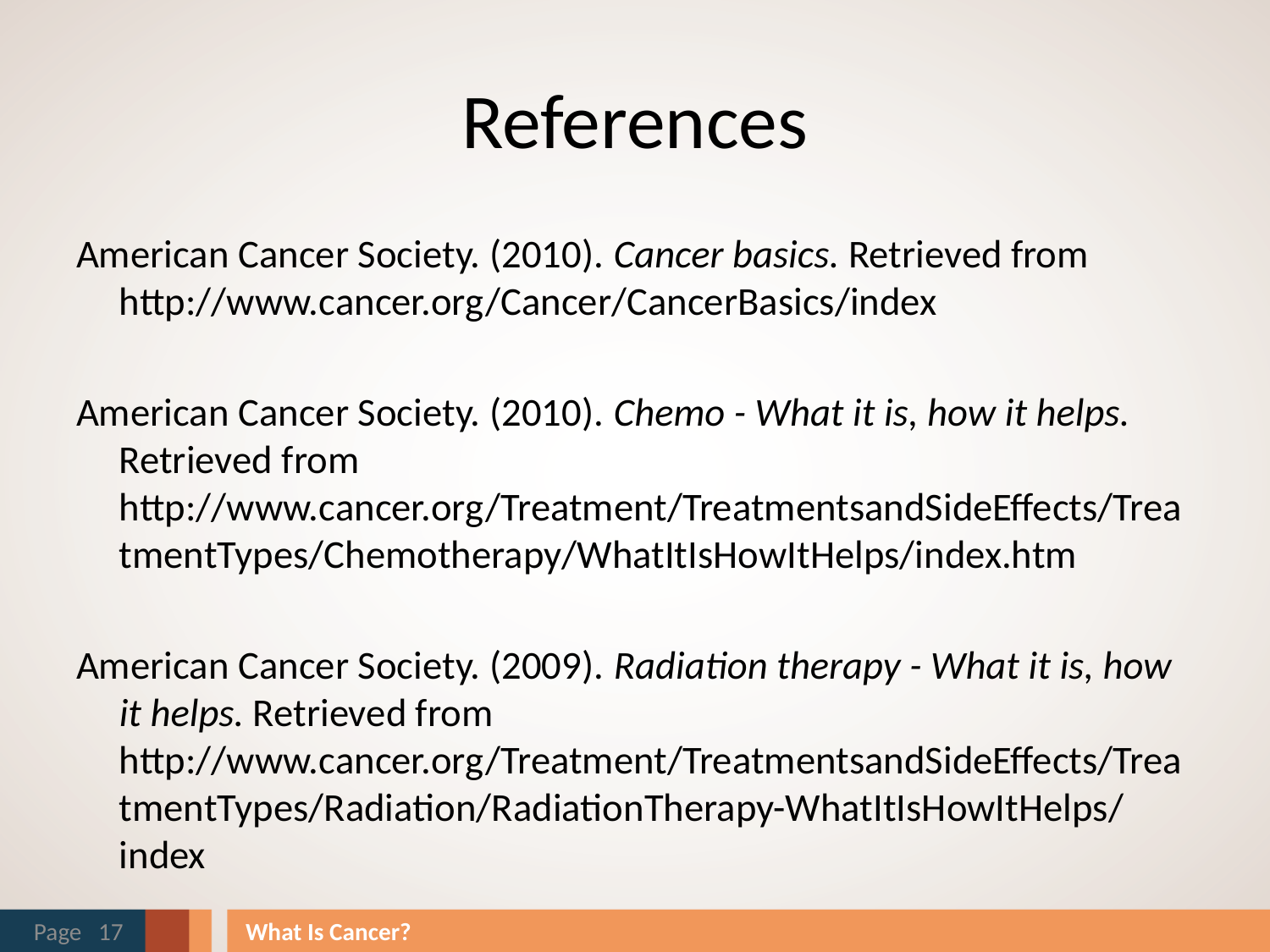

# References
American Cancer Society. (2010). Cancer basics. Retrieved from http://www.cancer.org/Cancer/CancerBasics/index

American Cancer Society. (2010). Chemo - What it is, how it helps. Retrieved from http://www.cancer.org/Treatment/TreatmentsandSideEffects/TreatmentTypes/Chemotherapy/WhatItIsHowItHelps/index.htm

American Cancer Society. (2009). Radiation therapy - What it is, how it helps. Retrieved from http://www.cancer.org/Treatment/TreatmentsandSideEffects/TreatmentTypes/Radiation/RadiationTherapy-WhatItIsHowItHelps/index

Page   17
What Is Cancer?